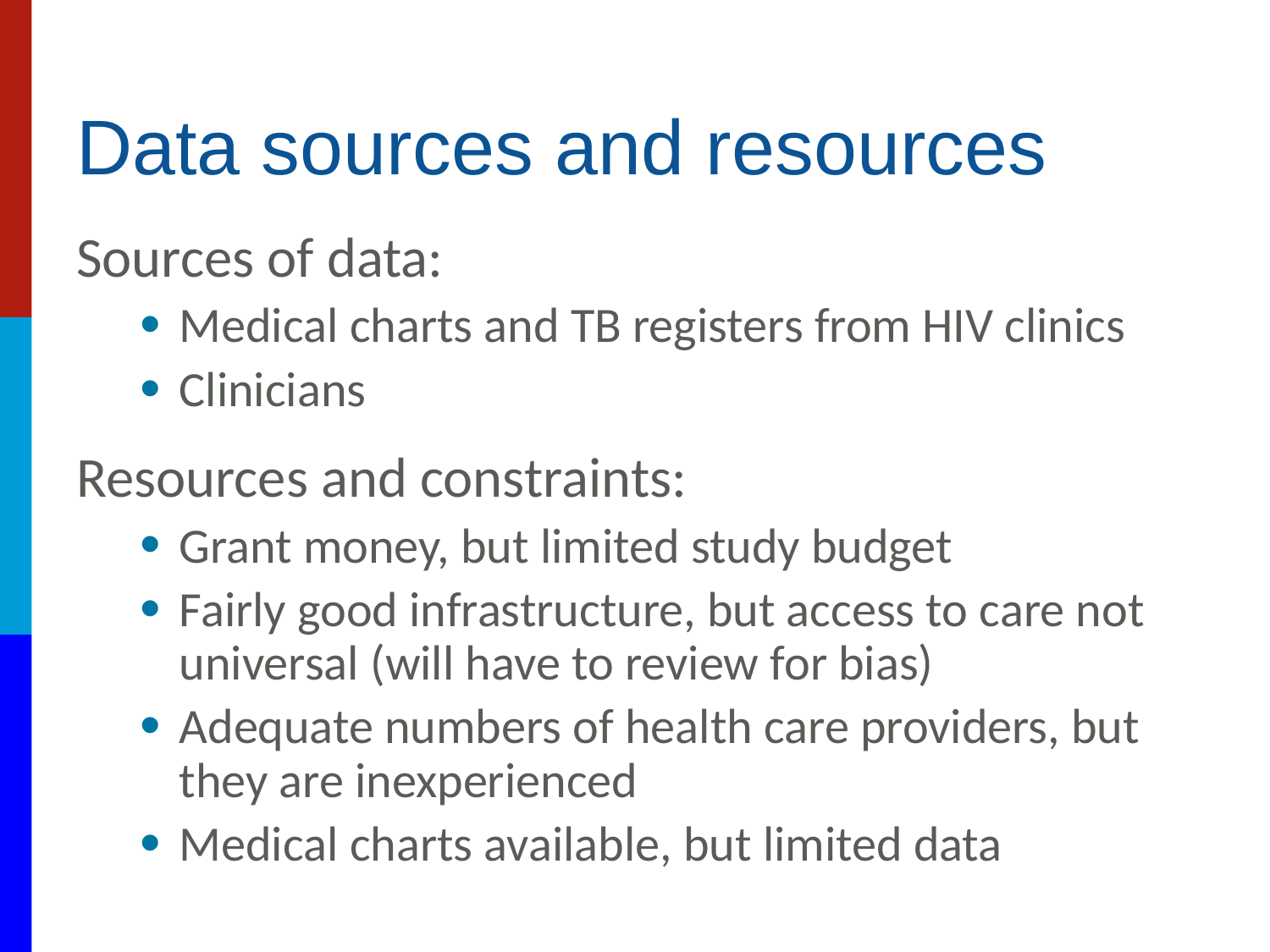

# Data sources and resources
Sources of data:
Medical charts and TB registers from HIV clinics
Clinicians
Resources and constraints:
Grant money, but limited study budget
Fairly good infrastructure, but access to care not universal (will have to review for bias)
Adequate numbers of health care providers, but they are inexperienced
Medical charts available, but limited data